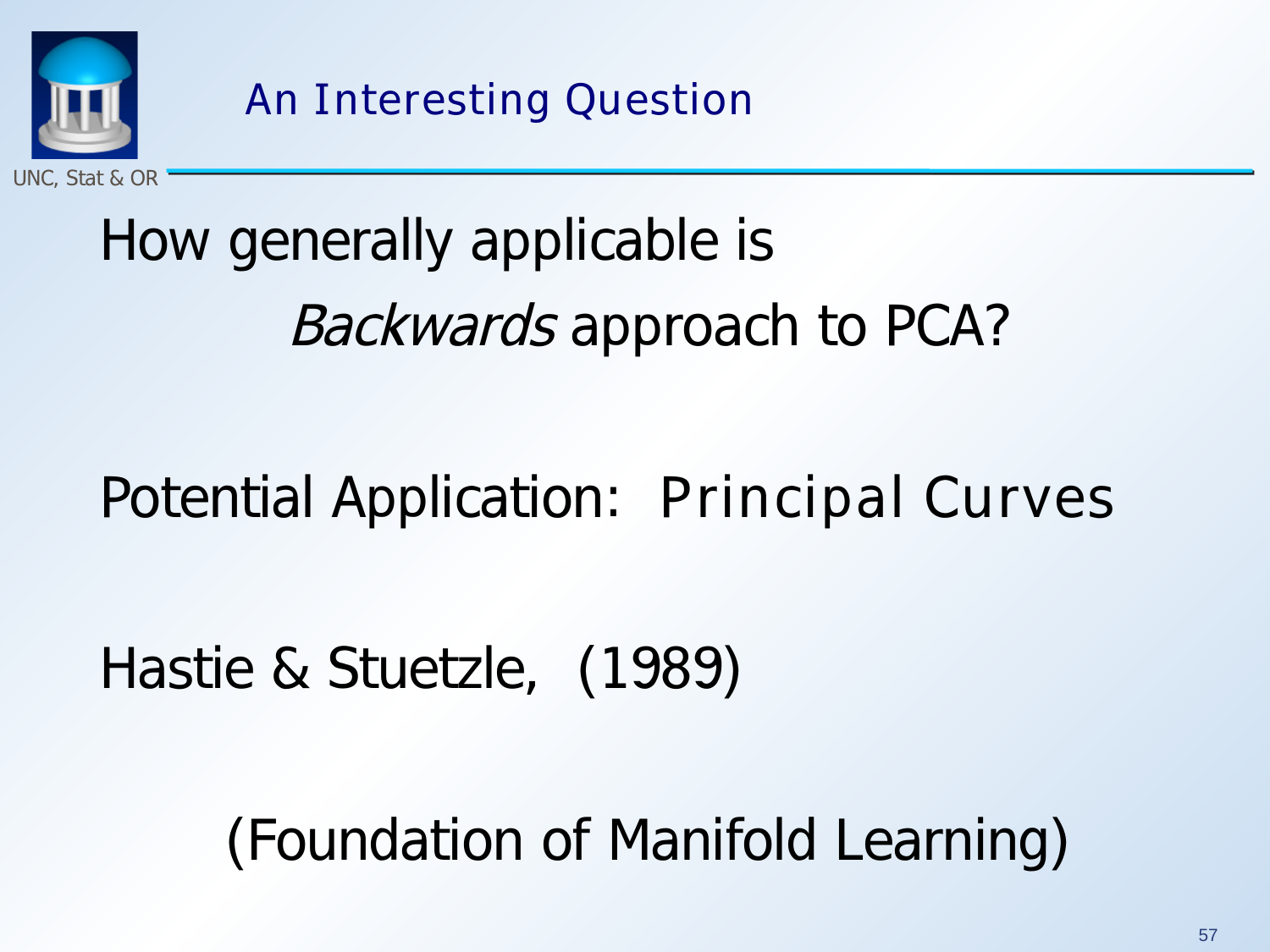

# An Interesting Question
How generally applicable is
Backwards approach to PCA?

Potential Application:  Principal Curves

Hastie & Stuetzle,  (1989)

(Foundation of Manifold Learning)